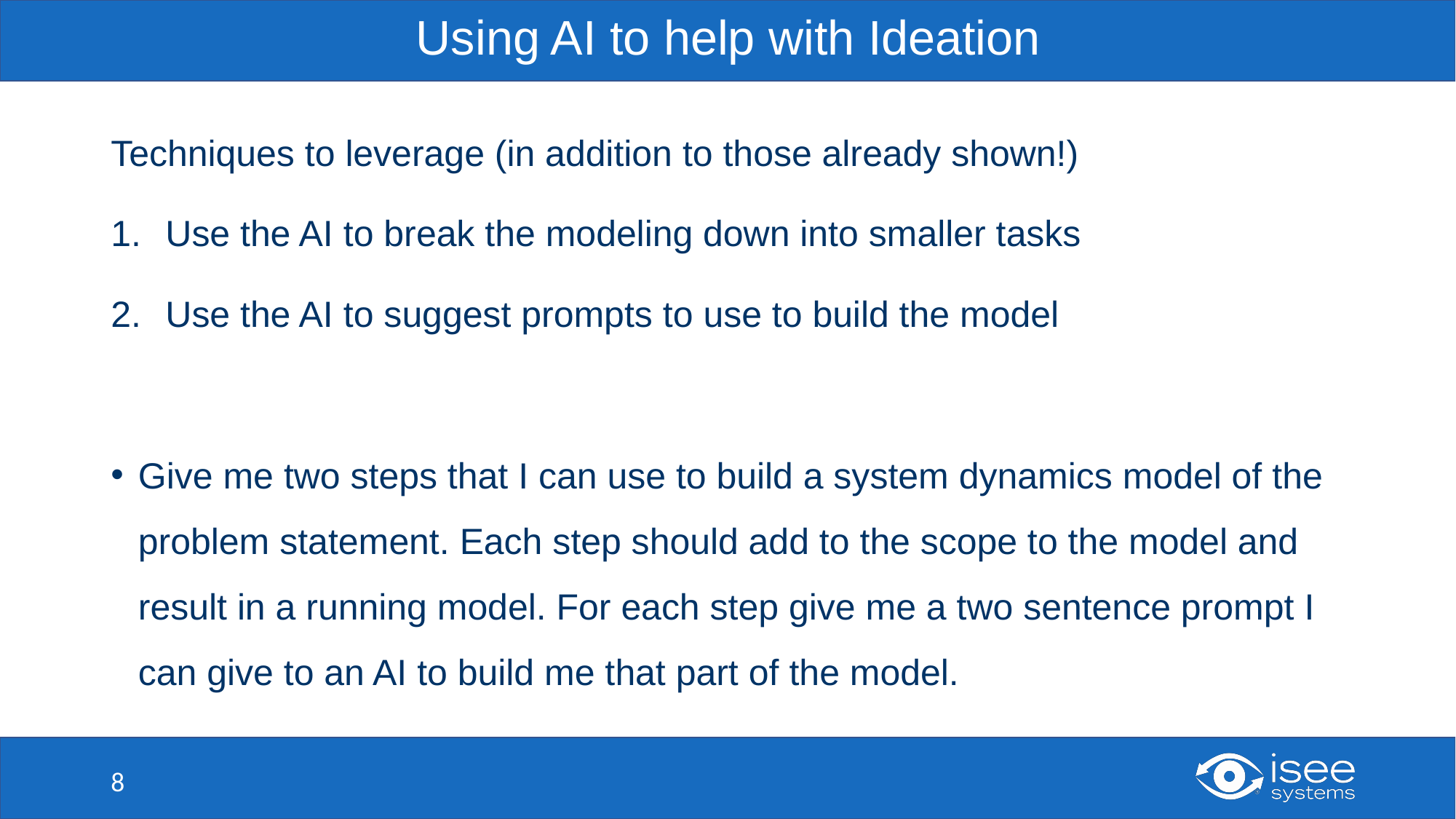

# Using AI to help with Ideation
Techniques to leverage (in addition to those already shown!)
Use the AI to break the modeling down into smaller tasks
Use the AI to suggest prompts to use to build the model

Give me two steps that I can use to build a system dynamics model of the problem statement. Each step should add to the scope to the model and result in a running model. For each step give me a two sentence prompt I can give to an AI to build me that part of the model.
8